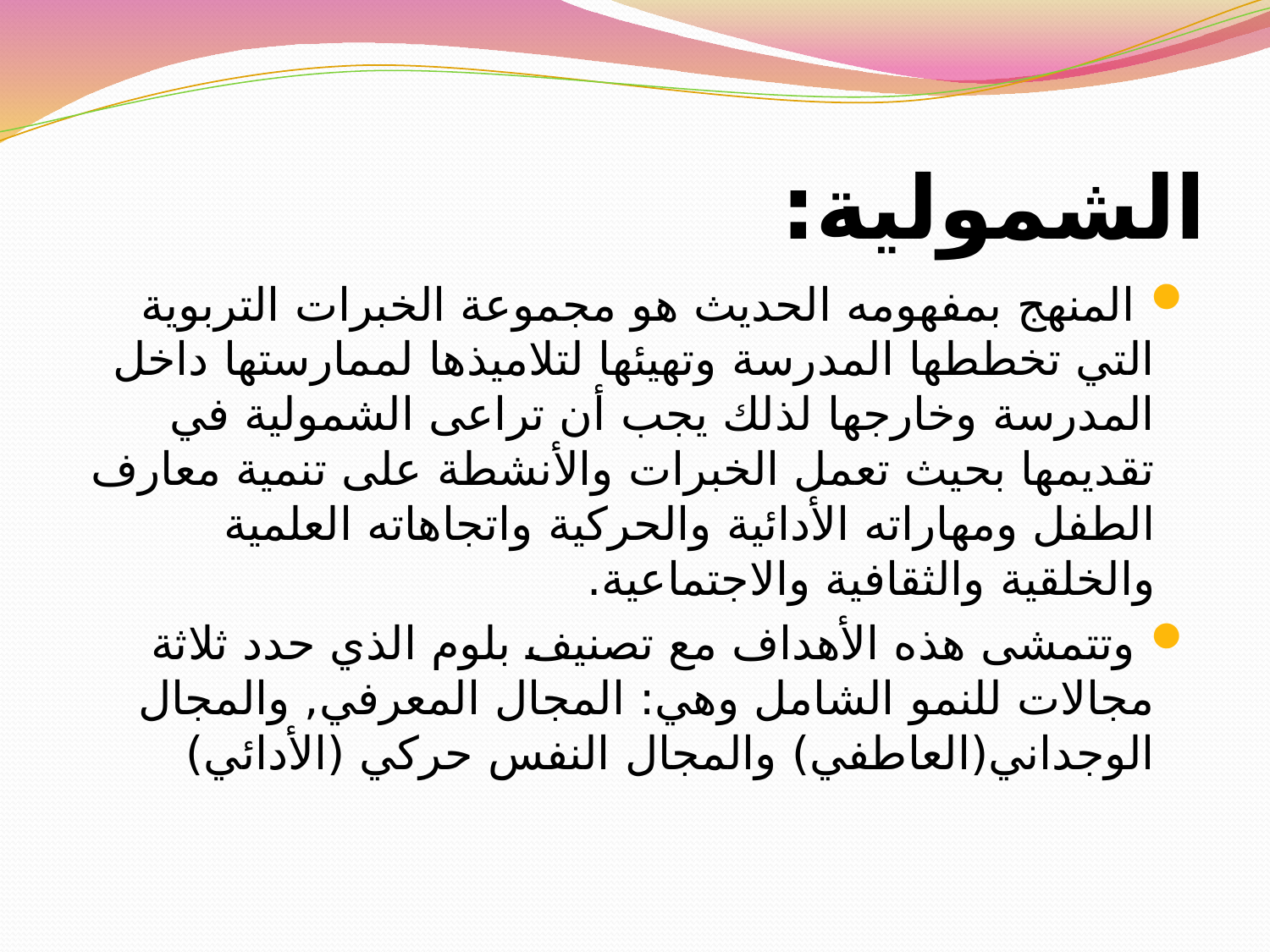

# الشمولية:
 المنهج بمفهومه الحديث هو مجموعة الخبرات التربوية التي تخططها المدرسة وتهيئها لتلاميذها لممارستها داخل المدرسة وخارجها لذلك يجب أن تراعى الشمولية في تقديمها بحيث تعمل الخبرات والأنشطة على تنمية معارف الطفل ومهاراته الأدائية والحركية واتجاهاته العلمية والخلقية والثقافية والاجتماعية.
 وتتمشى هذه الأهداف مع تصنيف بلوم الذي حدد ثلاثة مجالات للنمو الشامل وهي: المجال المعرفي, والمجال الوجداني(العاطفي) والمجال النفس حركي (الأدائي)